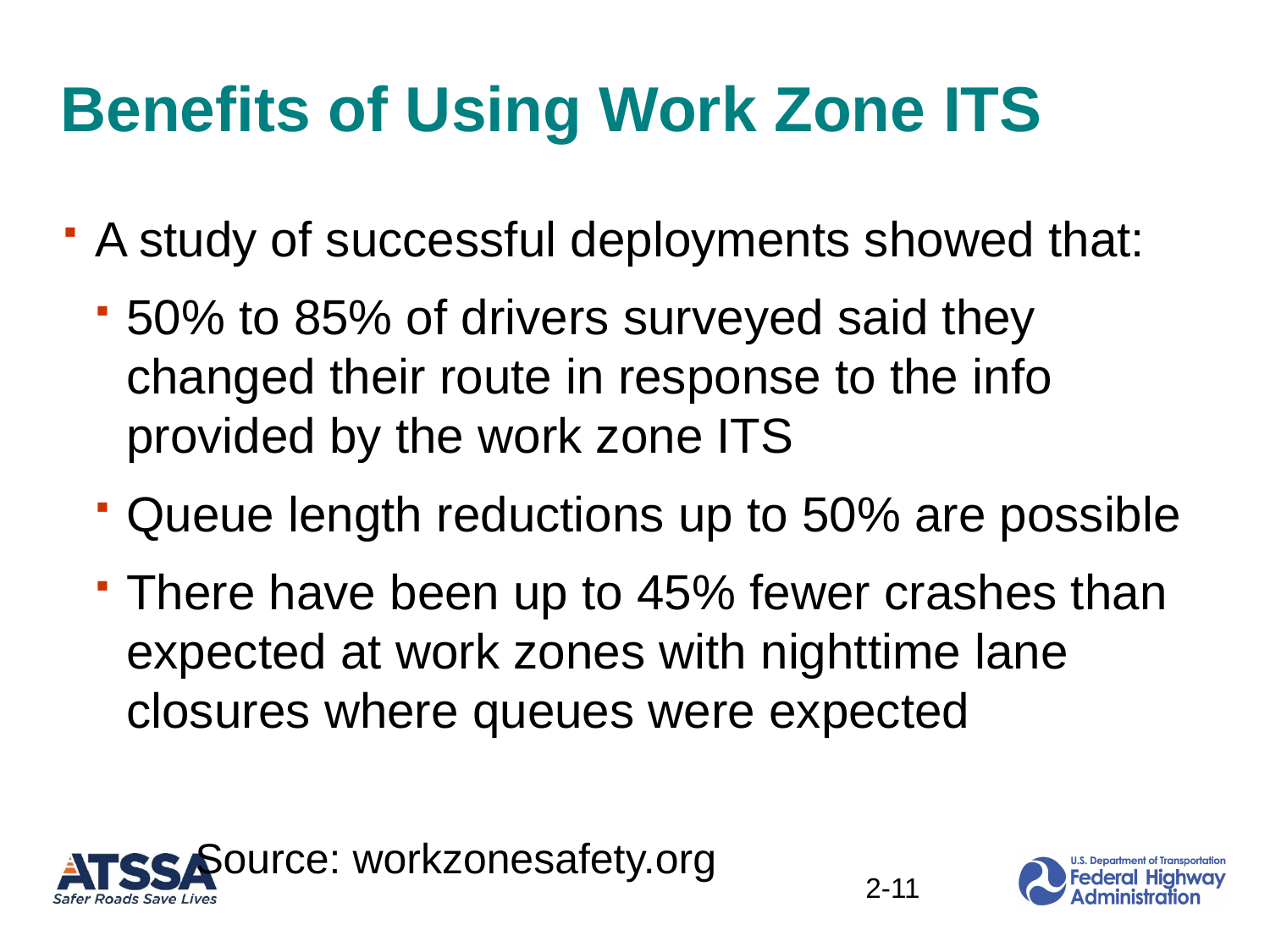

# Benefits of Using Work Zone ITS
A study of successful deployments showed that:
50% to 85% of drivers surveyed said they changed their route in response to the info provided by the work zone ITS
Queue length reductions up to 50% are possible
There have been up to 45% fewer crashes than expected at work zones with nighttime lane closures where queues were expected
Source: workzonesafety.org